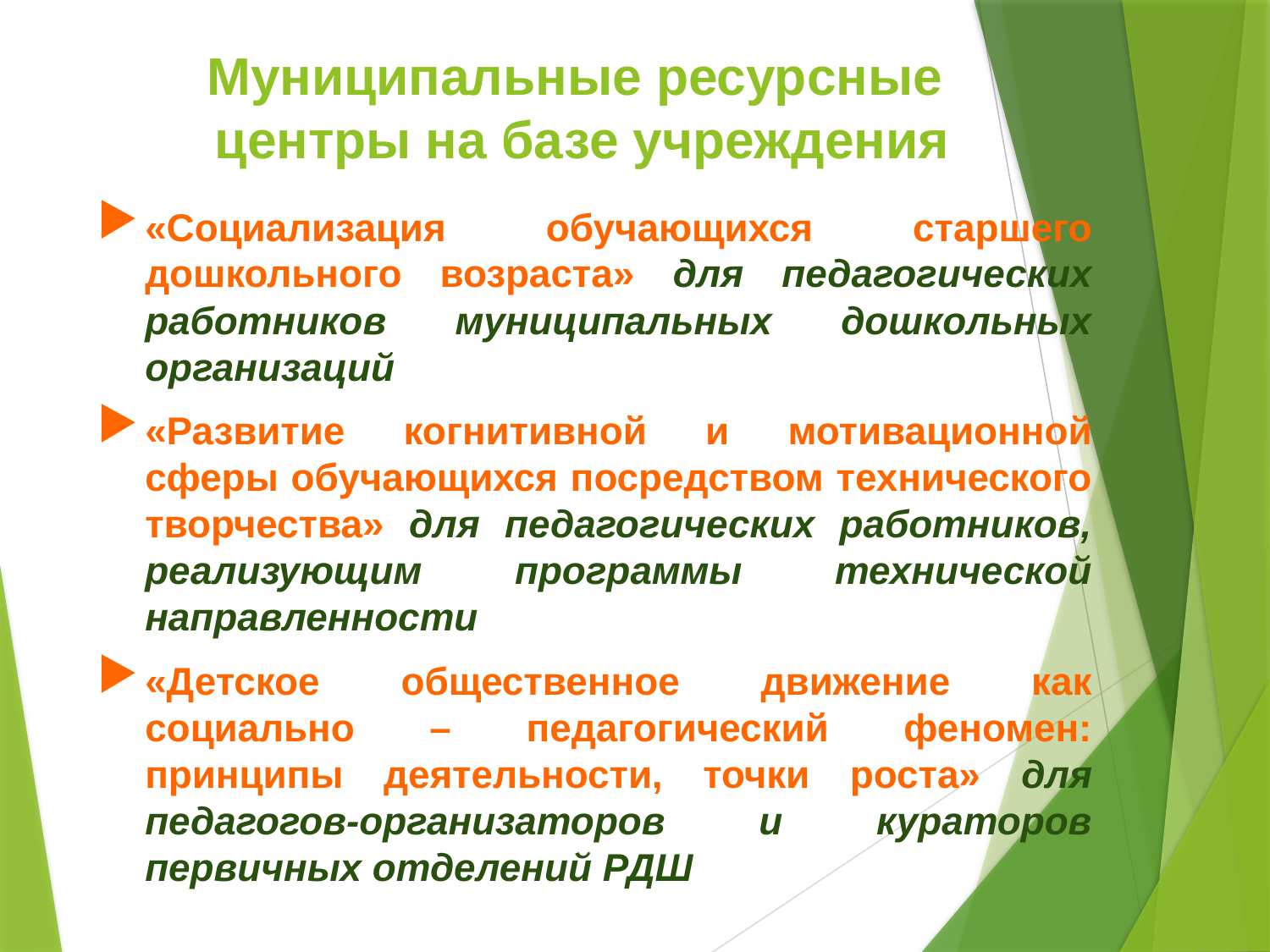

# Муниципальные ресурсные центры на базе учреждения
«Социализация обучающихся старшего дошкольного возраста» для педагогических работников муниципальных дошкольных организаций
«Развитие когнитивной и мотивационной сферы обучающихся посредством технического творчества» для педагогических работников, реализующим программы технической направленности
«Детское общественное движение как социально – педагогический феномен: принципы деятельности, точки роста» для педагогов-организаторов и кураторов первичных отделений РДШ